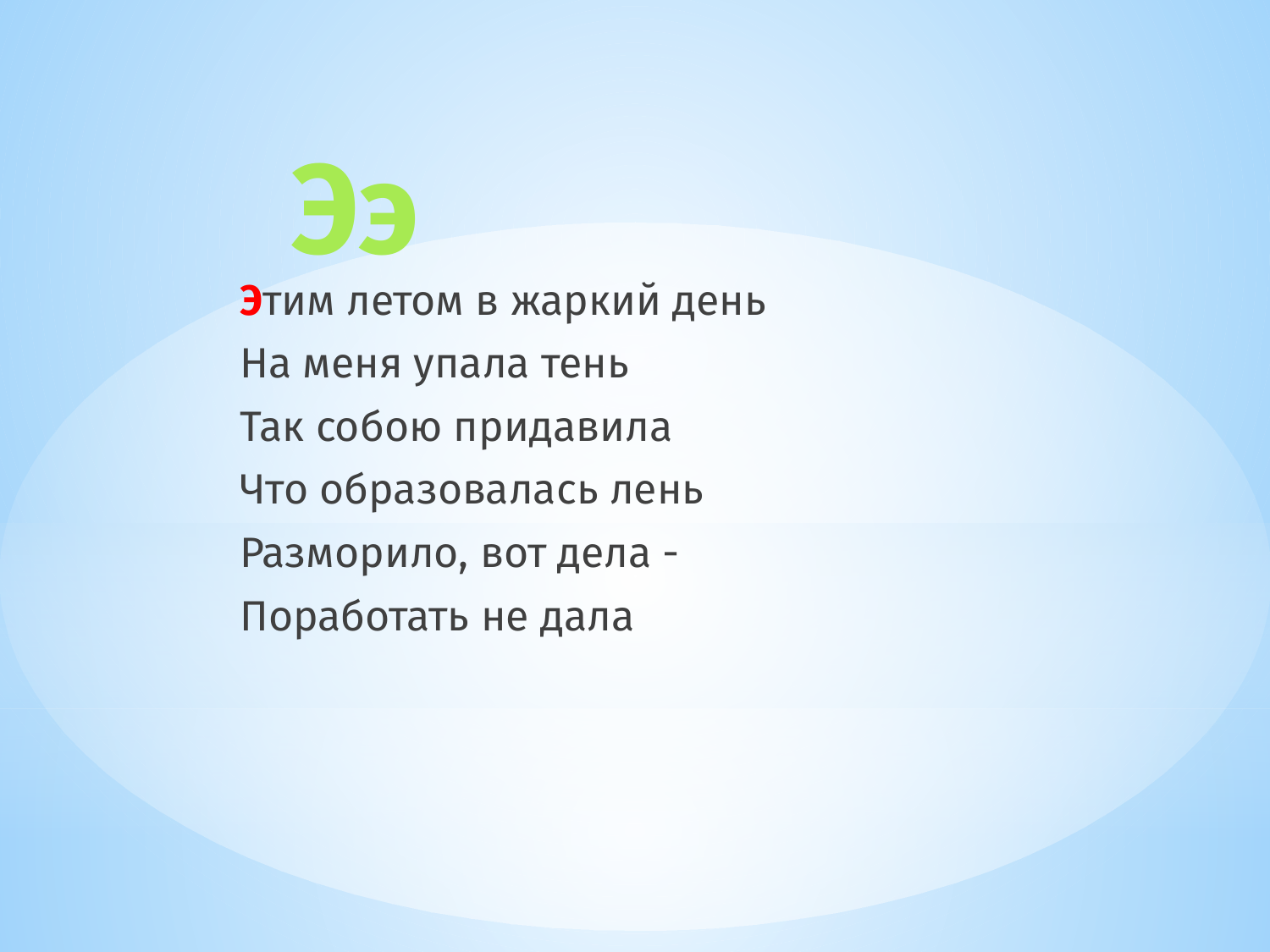

# Ээ
Этим летом в жаркий день
На меня упала тень
Так собою придавила
Что образовалась лень
Разморило, вот дела -
Поработать не дала